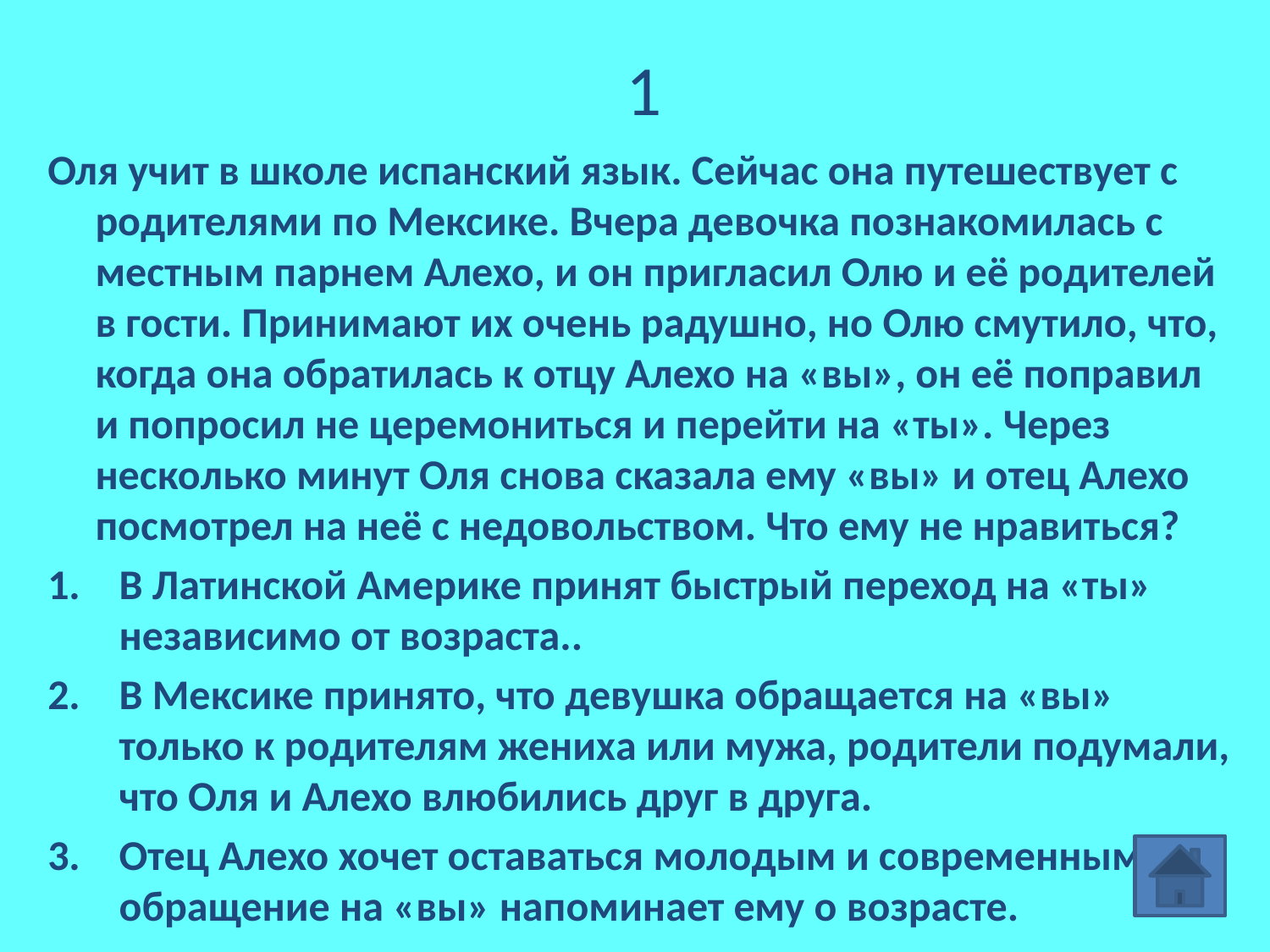

# 1
Оля учит в школе испанский язык. Сейчас она путешествует с родителями по Мексике. Вчера девочка познакомилась с местным парнем Алехо, и он пригласил Олю и её родителей в гости. Принимают их очень радушно, но Олю смутило, что, когда она обратилась к отцу Алехо на «вы», он её поправил и попросил не церемониться и перейти на «ты». Через несколько минут Оля снова сказала ему «вы» и отец Алехо посмотрел на неё с недовольством. Что ему не нравиться?
В Латинской Америке принят быстрый переход на «ты» независимо от возраста..
В Мексике принято, что девушка обращается на «вы» только к родителям жениха или мужа, родители подумали, что Оля и Алехо влюбились друг в друга.
Отец Алехо хочет оставаться молодым и современным, а обращение на «вы» напоминает ему о возрасте.